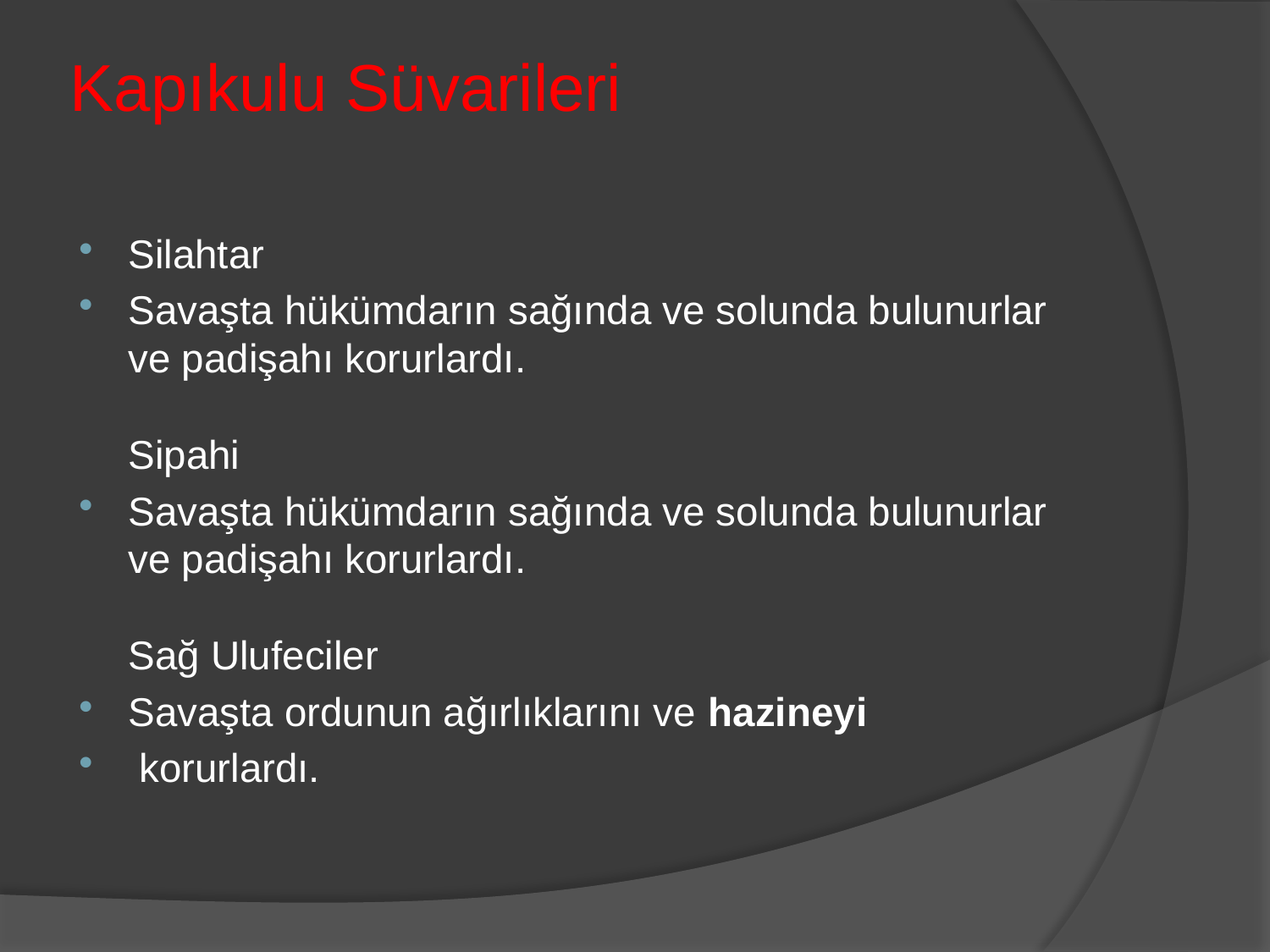

# Kapıkulu Süvarileri
Silahtar
Savaşta hükümdarın sağında ve solunda bulunurlar ve padişahı korurlardı. 
Sipahi
Savaşta hükümdarın sağında ve solunda bulunurlar ve padişahı korurlardı. 
Sağ Ulufeciler
Savaşta ordunun ağırlıklarını ve hazineyi
 korurlardı.